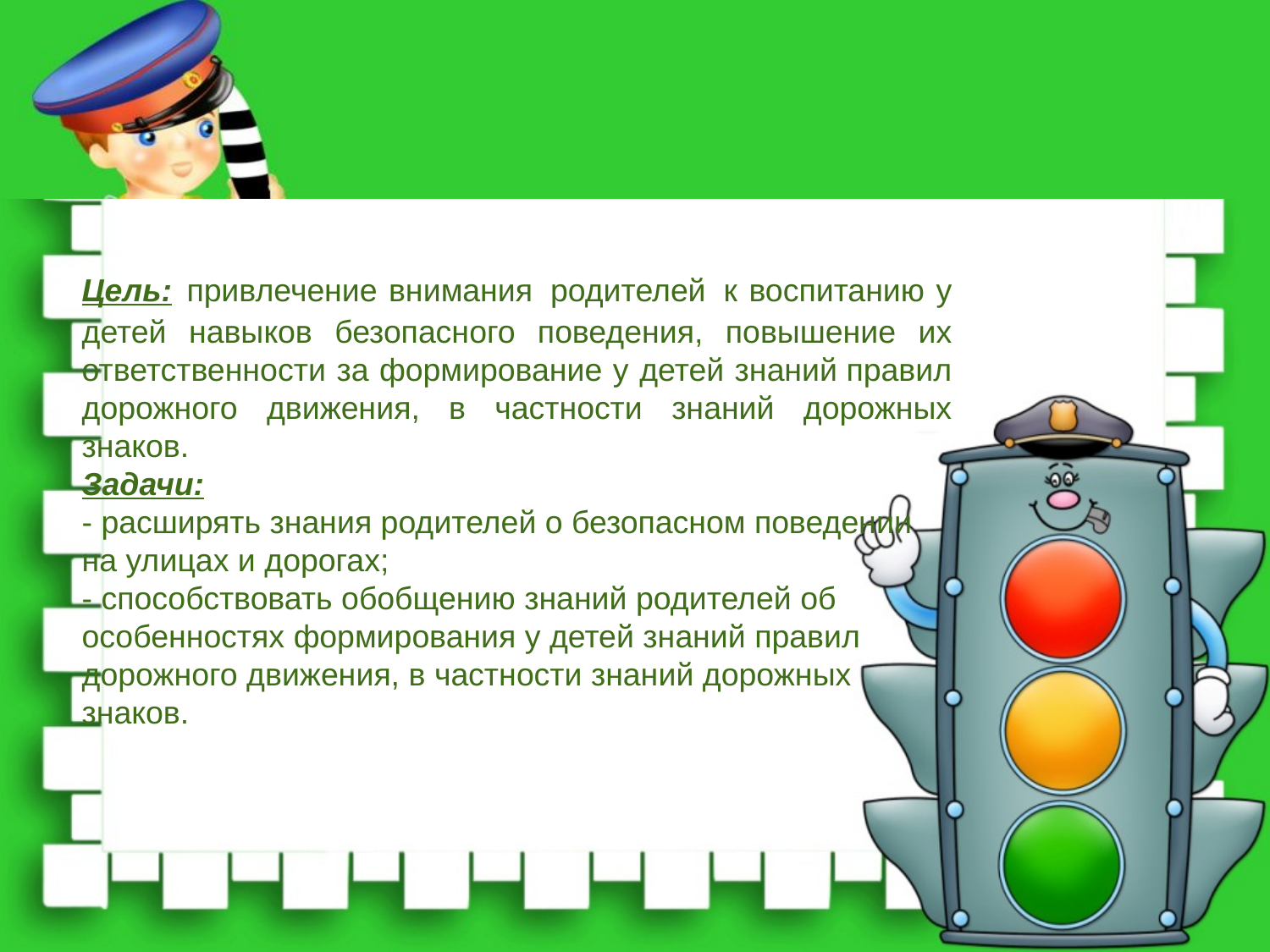

Цель: привлечение внимания  родителей  к воспитанию у детей навыков безопасного поведения, повышение их ответственности за формирование у детей знаний правил дорожного движения, в частности знаний дорожных знаков.
Задачи:
- расширять знания родителей о безопасном поведении на улицах и дорогах;
- способствовать обобщению знаний родителей об особенностях формирования у детей знаний правил дорожного движения, в частности знаний дорожных знаков.